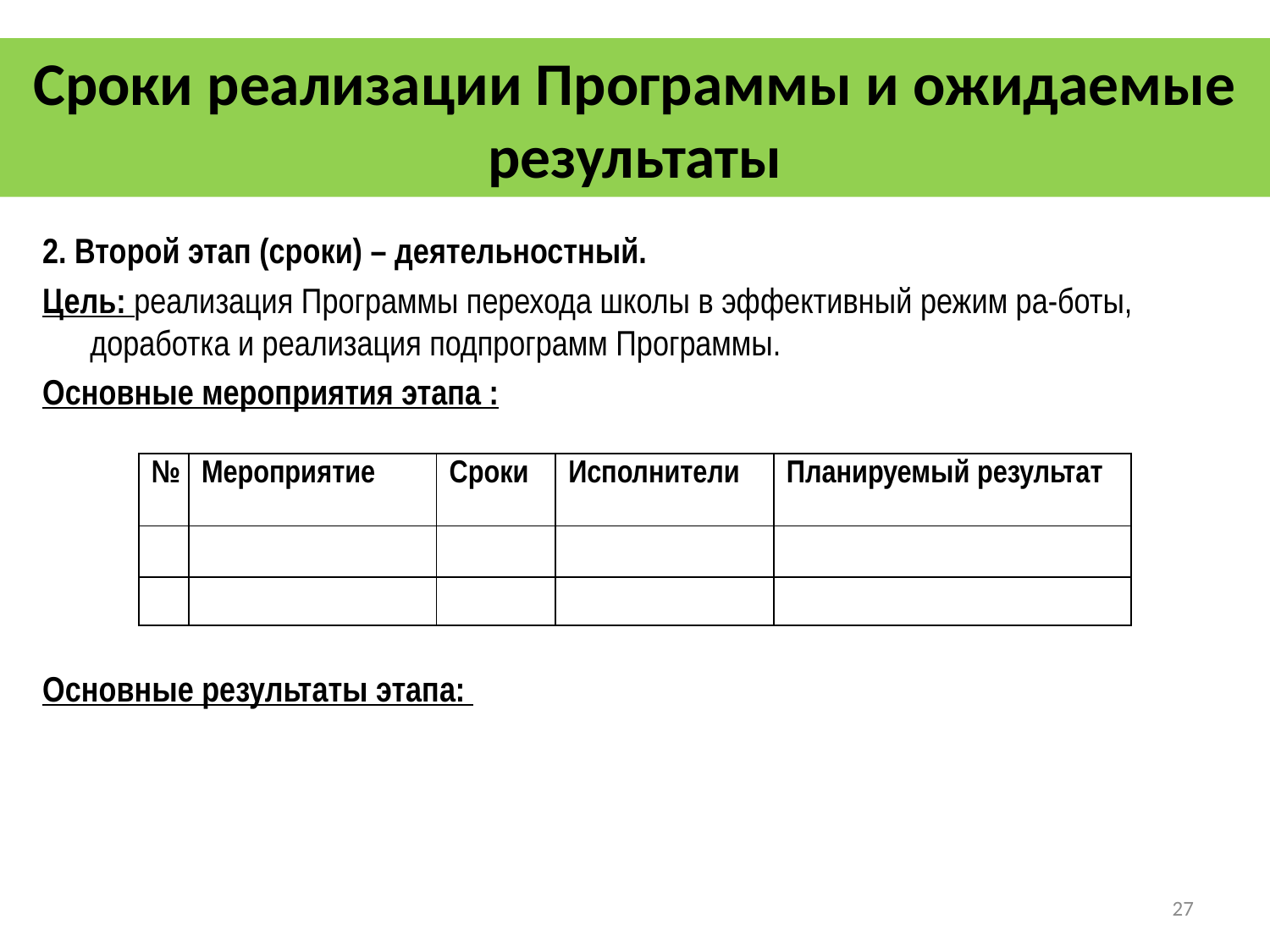

# Сроки реализации Программы и ожидаемые результаты
2. Второй этап (сроки) – деятельностный.
Цель: реализация Программы перехода школы в эффективный режим ра-боты, доработка и реализация подпрограмм Программы.
Основные мероприятия этапа :

Основные результаты этапа:

| № | Мероприятие | Сроки | Исполнители | Планируемый результат |
| --- | --- | --- | --- | --- |
|  |  |  |  |  |
|  |  |  |  |  |
27